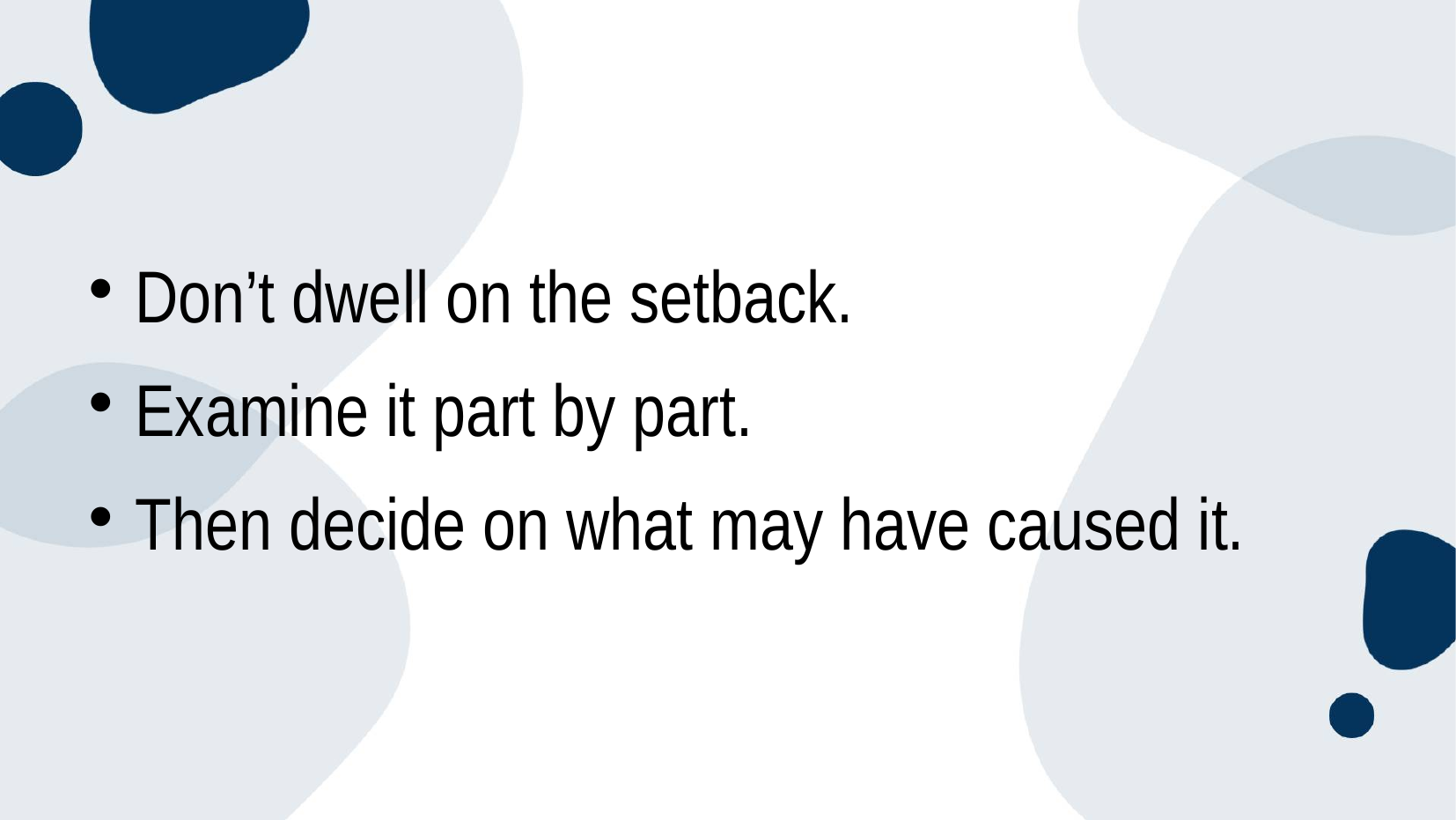

#
Don’t dwell on the setback.
Examine it part by part.
Then decide on what may have caused it.